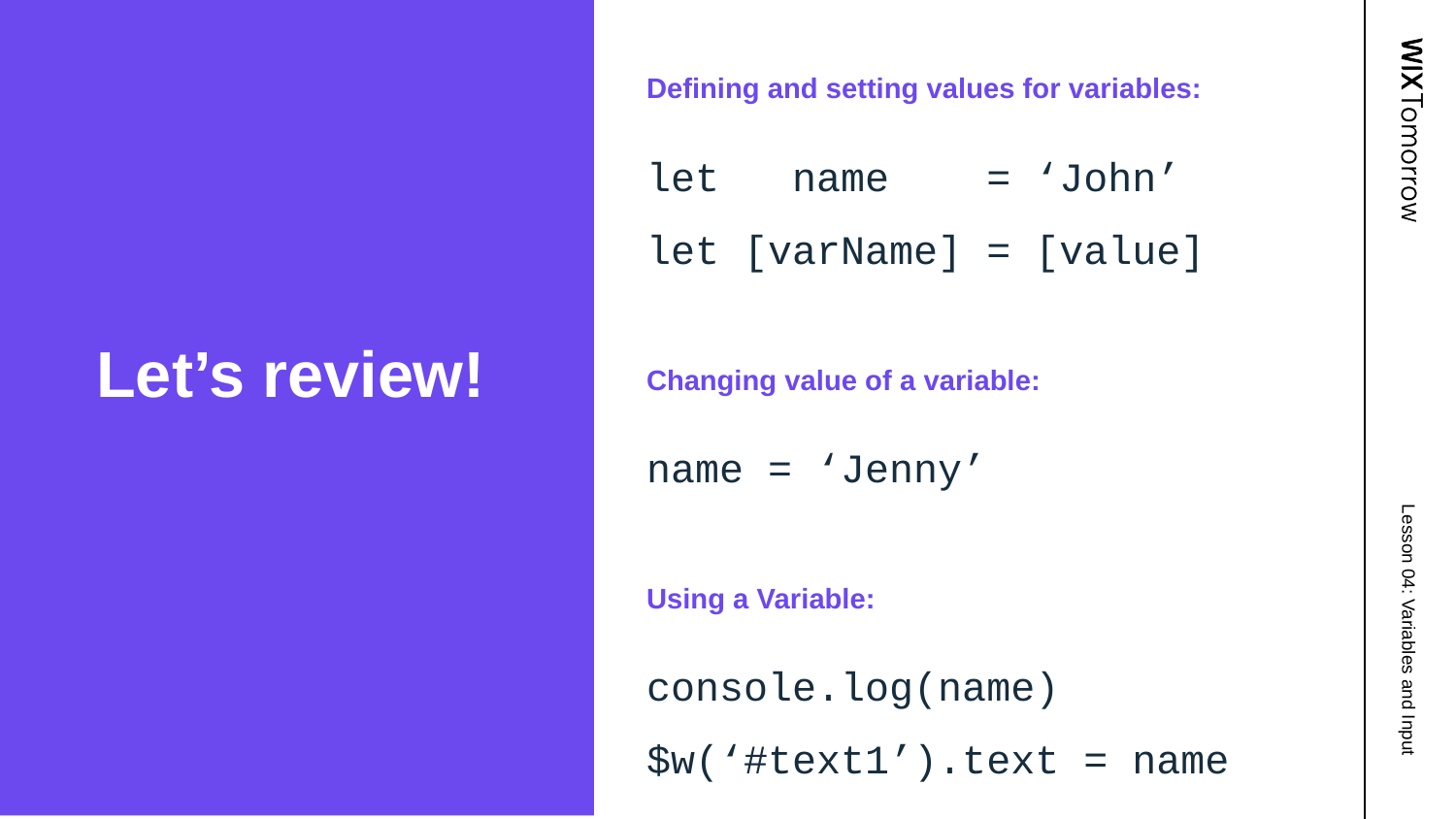

Defining and setting values for variables:
let   name    = ‘John’
let [varName] = [value]

Changing value of a variable:
name = ‘Jenny’

Using a Variable:
console.log(name)
$w(‘#text1’).text = name
# Let’s review!